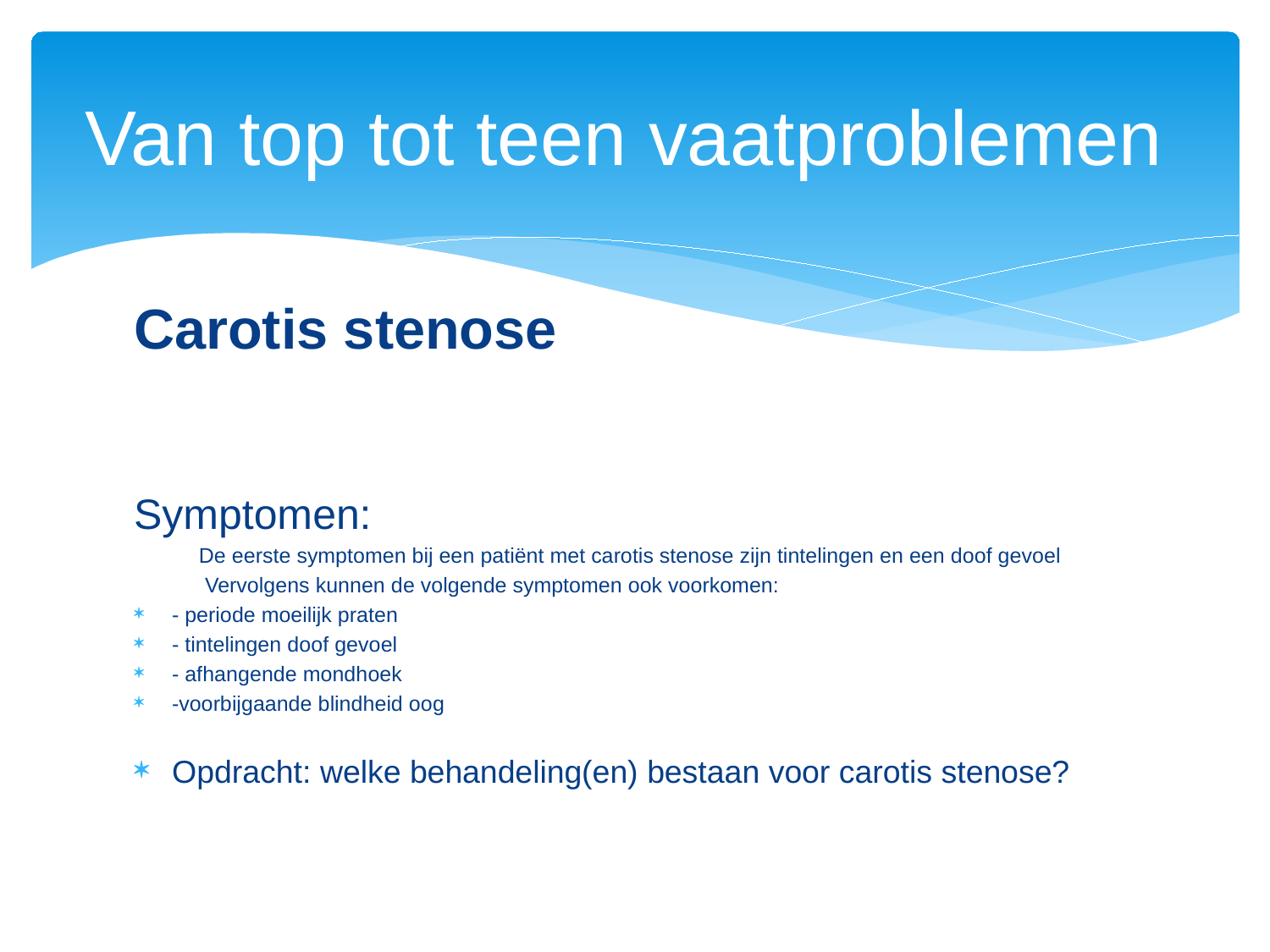

# Van top tot teen vaatproblemen
Carotis stenose

Symptomen:
           De eerste symptomen bij een patiënt met carotis stenose zijn tintelingen en een doof gevoel
            Vervolgens kunnen de volgende symptomen ook voorkomen:
- periode moeilijk praten
- tintelingen doof gevoel
- afhangende mondhoek
-voorbijgaande blindheid oog

Opdracht: welke behandeling(en) bestaan voor carotis stenose?